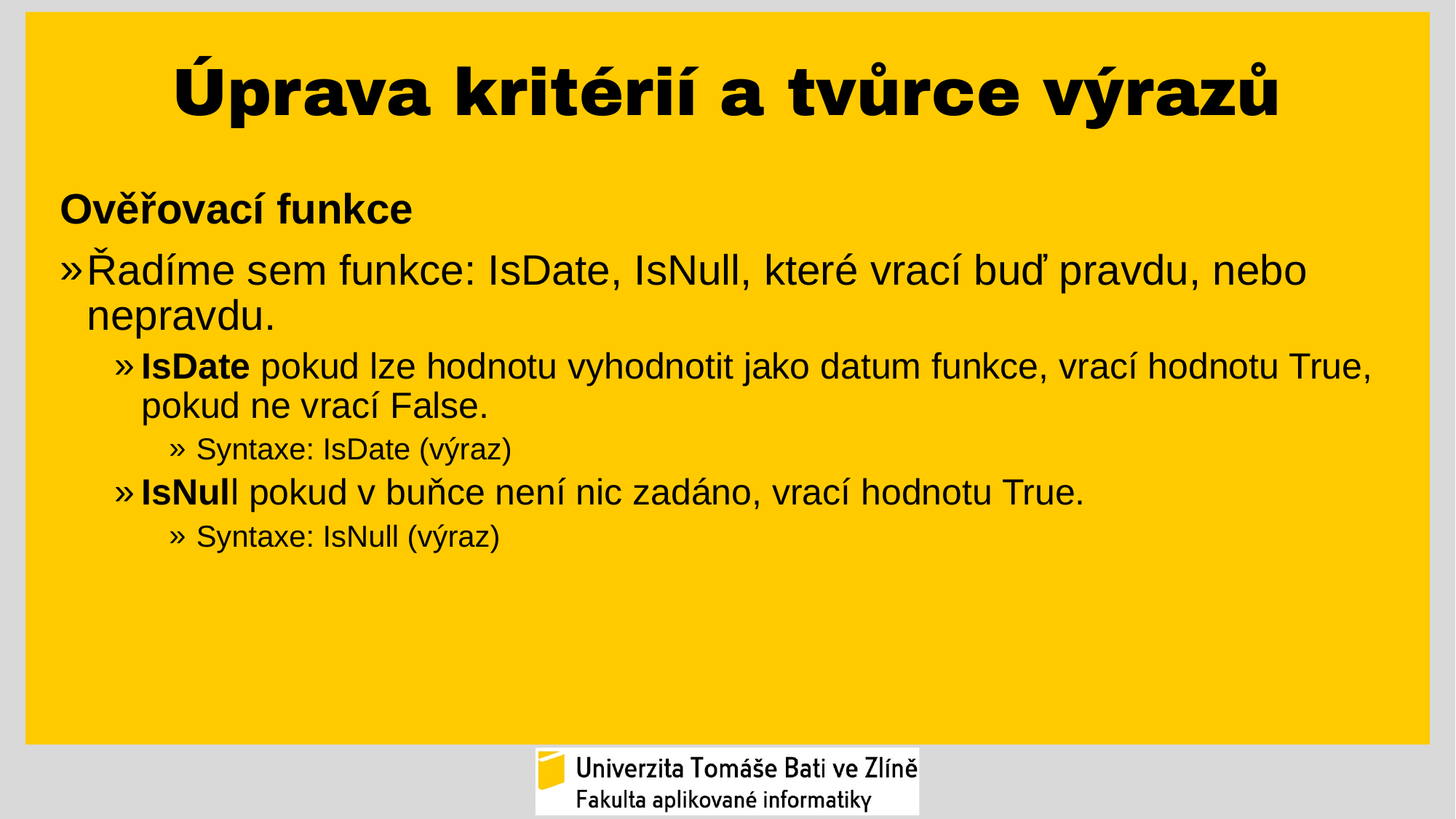

# Úprava kritérií a tvůrce výrazů
Ověřovací funkce
Řadíme sem funkce: IsDate, IsNull, které vrací buď pravdu, nebo nepravdu.
IsDate pokud lze hodnotu vyhodnotit jako datum funkce, vrací hodnotu True, pokud ne vrací False.
Syntaxe: IsDate (výraz)
IsNull pokud v buňce není nic zadáno, vrací hodnotu True.
Syntaxe: IsNull (výraz)